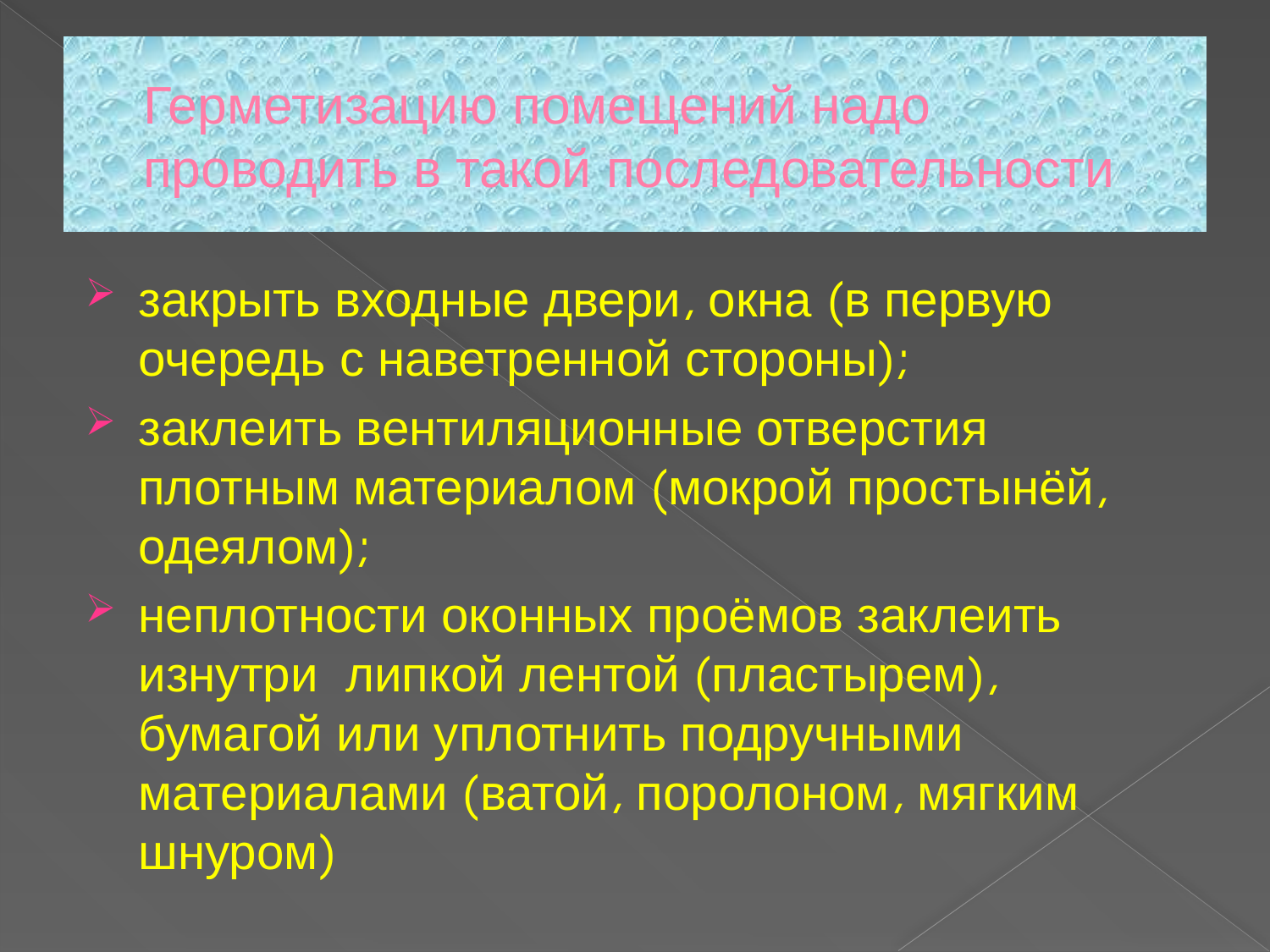

# Герметизацию помещений надо проводить в такой последовательности
закрыть входные двери, окна (в первую очередь с наветренной стороны);
заклеить вентиляционные отверстия плотным материалом (мокрой простынёй, одеялом);
неплотности оконных проёмов заклеить изнутри  липкой лентой (пластырем), бумагой или уплотнить подручными материалами (ватой, поролоном, мягким шнуром)